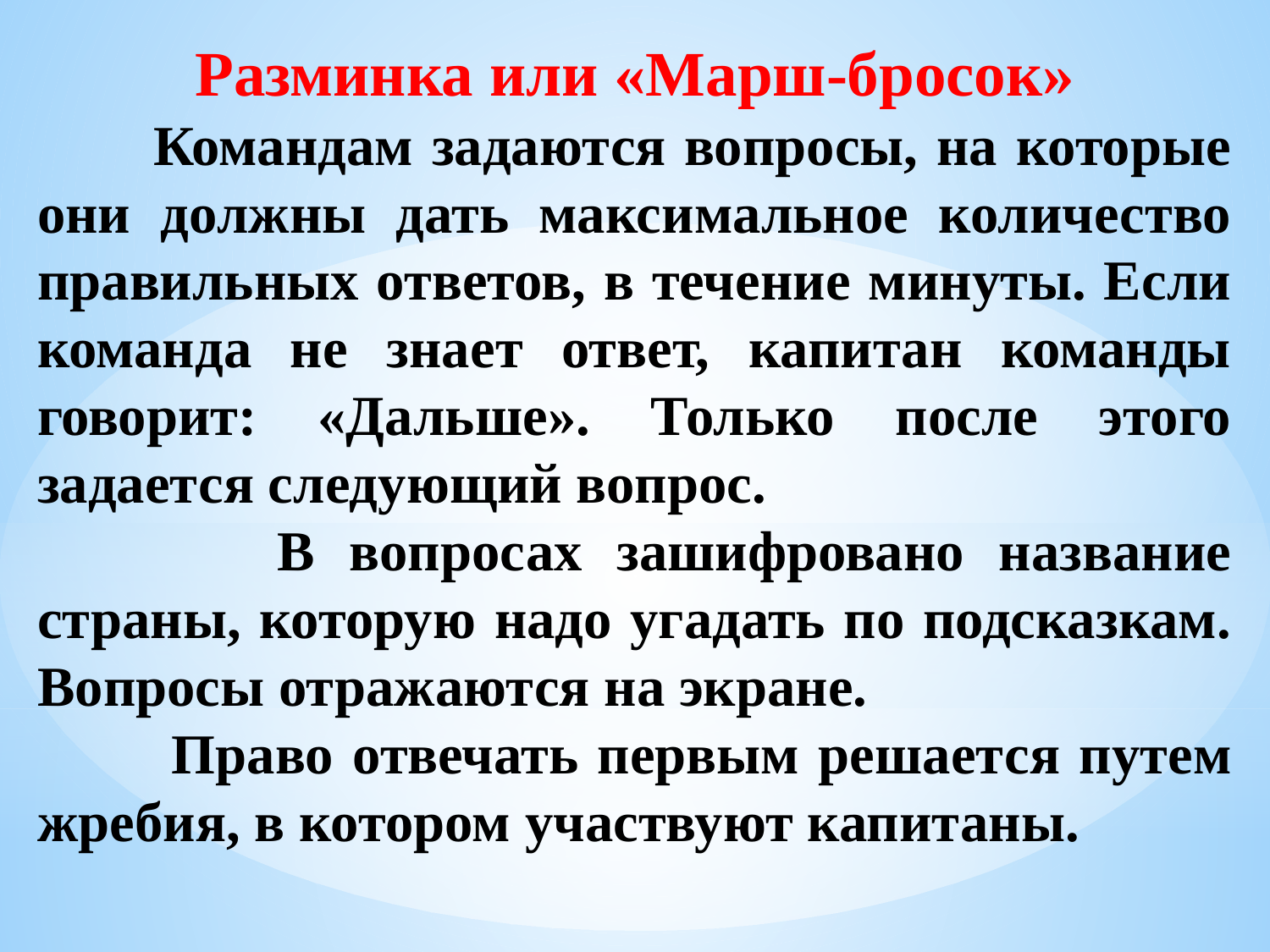

Разминка или «Марш-бросок»
       Командам задаются вопросы, на которые они должны дать максимальное количество правильных ответов, в течение минуты. Если команда не знает ответ, капитан команды говорит: «Дальше». Только после этого задается следующий вопрос.
       В вопросах зашифровано название страны, которую надо угадать по подсказкам. Вопросы отражаются на экране.
       Право отвечать первым решается путем жребия, в котором участвуют капитаны.